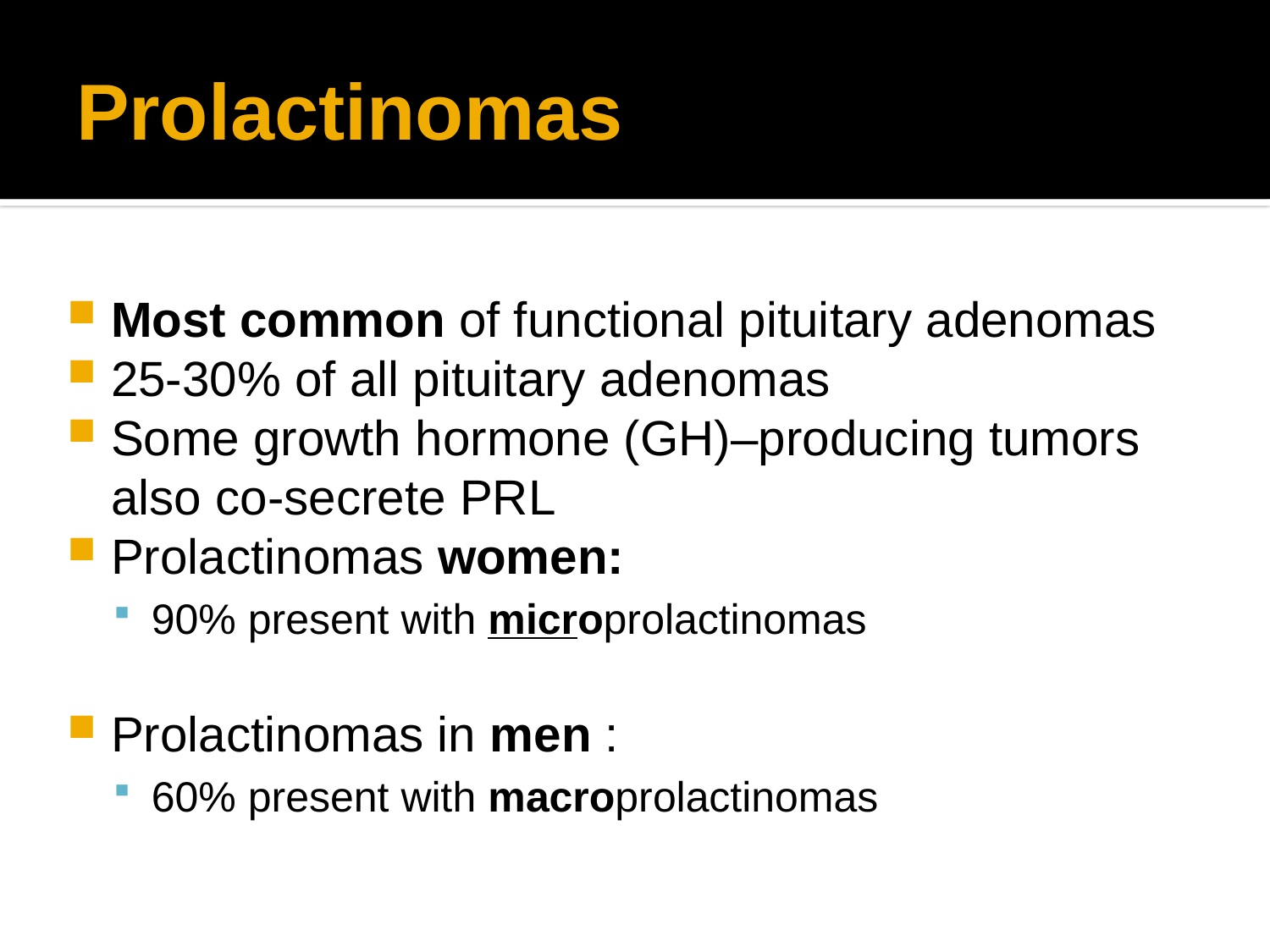

# Prolactinomas
Most common of functional pituitary adenomas
25-30% of all pituitary adenomas
Some growth hormone (GH)–producing tumors also co-secrete PRL
Prolactinomas women:
90% present with microprolactinomas

Prolactinomas in men :
60% present with macroprolactinomas

http://www.emedicine.com/Med/topic1915.htm